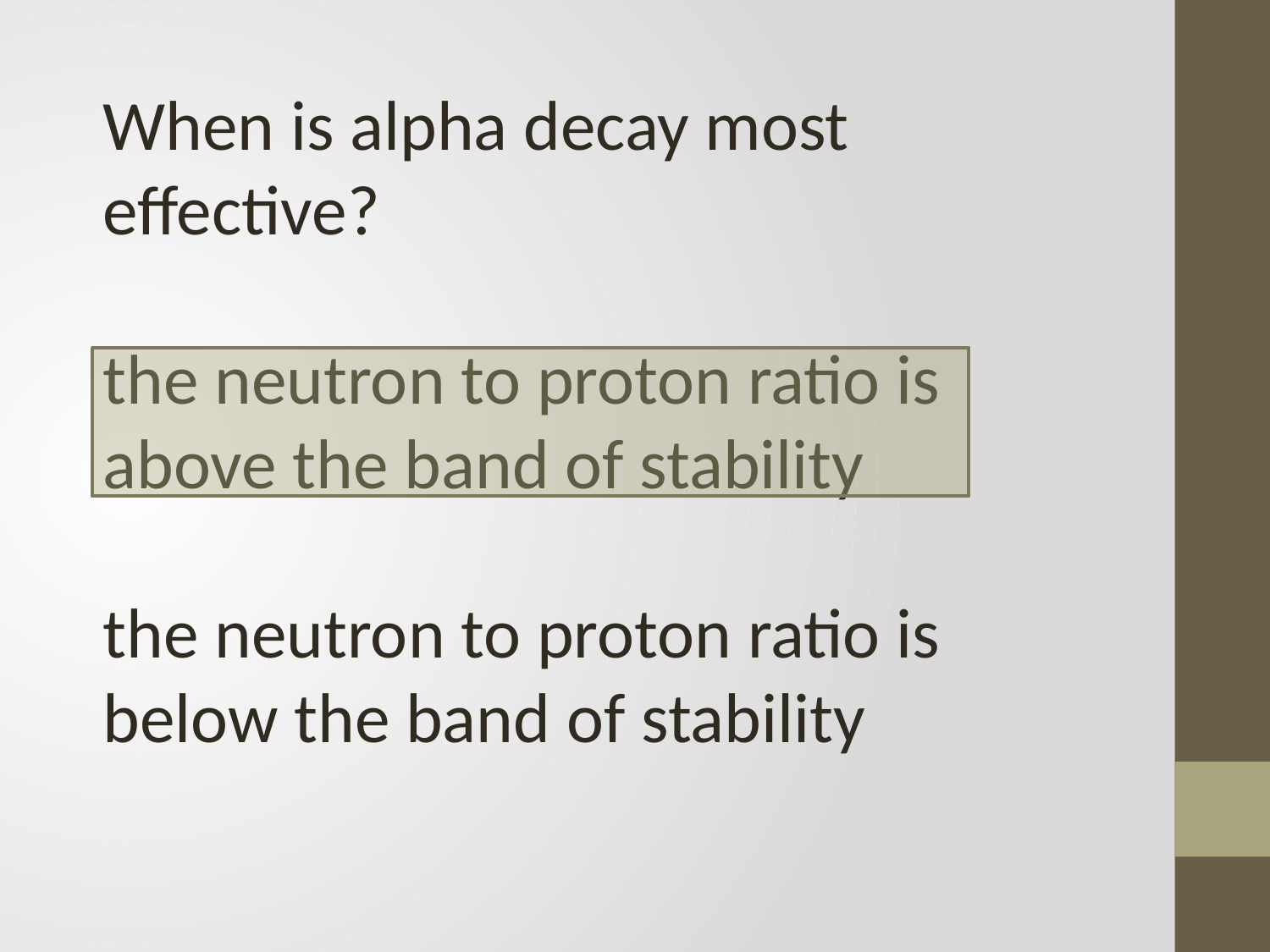

When is alpha decay most effective?

the neutron to proton ratio is above the band of stability

the neutron to proton ratio is below the band of stability